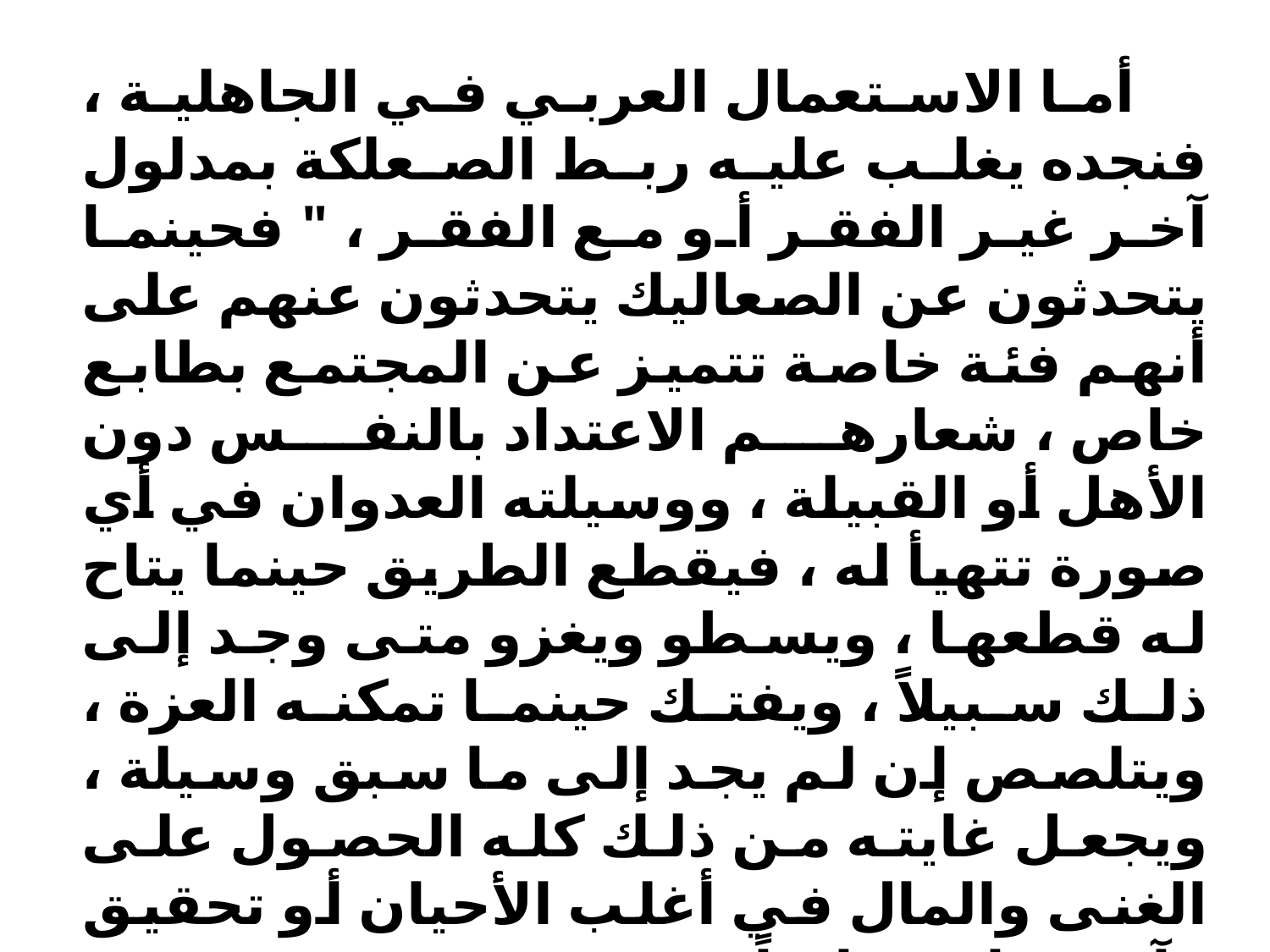

أما الاستعمال العربي في الجاهلية ، فنجده يغلب عليه ربط الصعلكة بمدلول آخر غير الفقر أو مع الفقر ، " فحينما يتحدثون عن الصعاليك يتحدثون عنهم على أنهم فئة خاصة تتميز عن المجتمع بطابع خاص ، شعارهم الاعتداد بالنفس دون الأهل أو القبيلة ، ووسيلته العدوان في أي صورة تتهيأ له ، فيقطع الطريق حينما يتاح له قطعها ، ويسطو ويغزو متى وجد إلى ذلك سبيلاً ، ويفتك حينما تمكنه العزة ، ويتلصص إن لم يجد إلى ما سبق وسيلة ، ويجعل غايته من ذلك كله الحصول على الغنى والمال في أغلب الأحيان أو تحقيق مآرب خاصة دائماً .